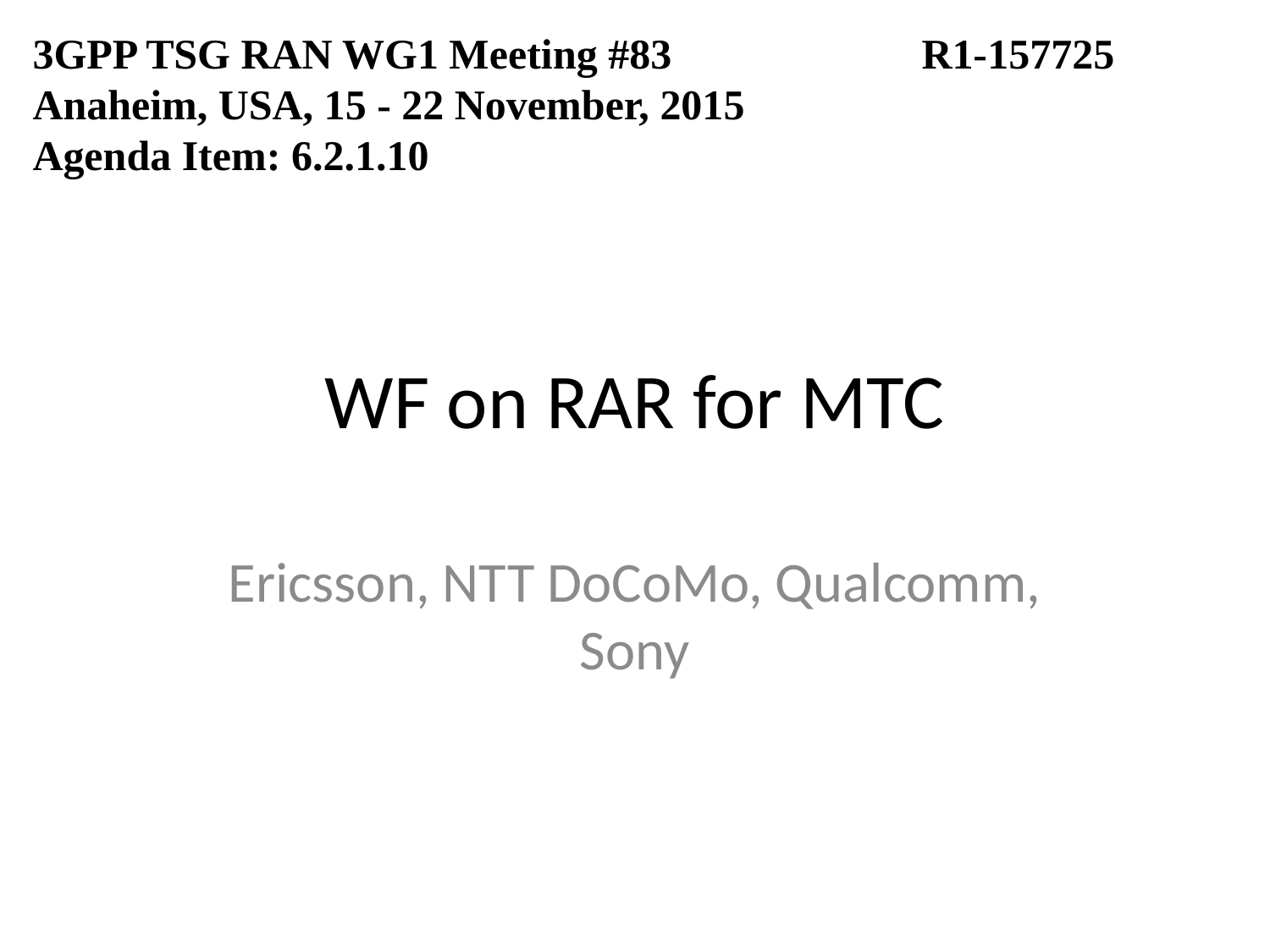

3GPP TSG RAN WG1 Meeting #83		R1-157725
Anaheim, USA, 15 - 22 November, 2015
Agenda Item: 6.2.1.10

# WF on RAR for MTC
Ericsson, NTT DoCoMo, Qualcomm, Sony